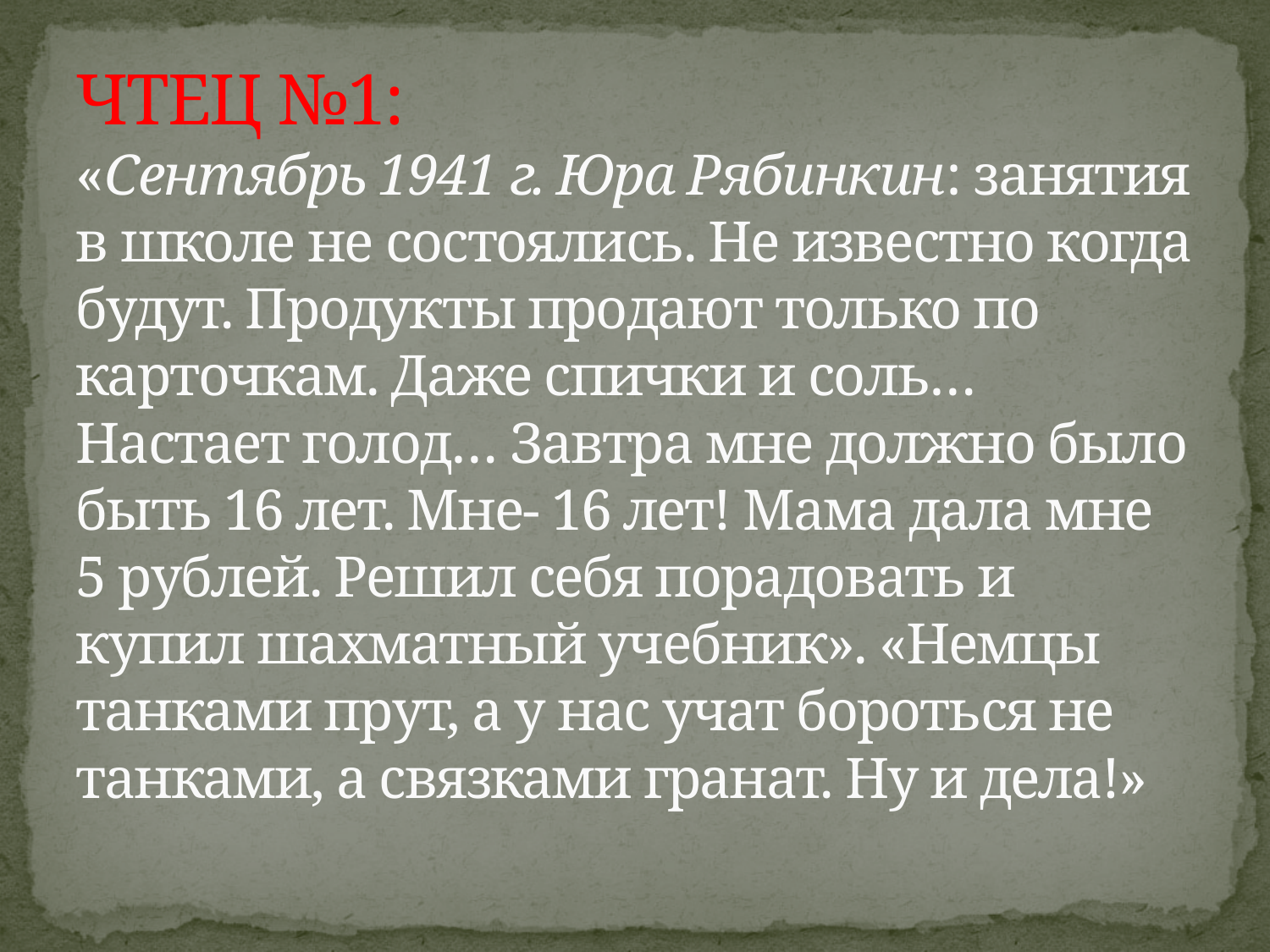

# ЧТЕЦ №1: «Сентябрь 1941 г. Юра Рябинкин: занятия в школе не состоялись. Не известно когда будут. Продукты продают только по карточкам. Даже спички и соль… Настает голод… Завтра мне должно было быть 16 лет. Мне- 16 лет! Мама дала мне 5 рублей. Решил себя порадовать и купил шахматный учебник». «Немцы танками прут, а у нас учат бороться не танками, а связками гранат. Ну и дела!»